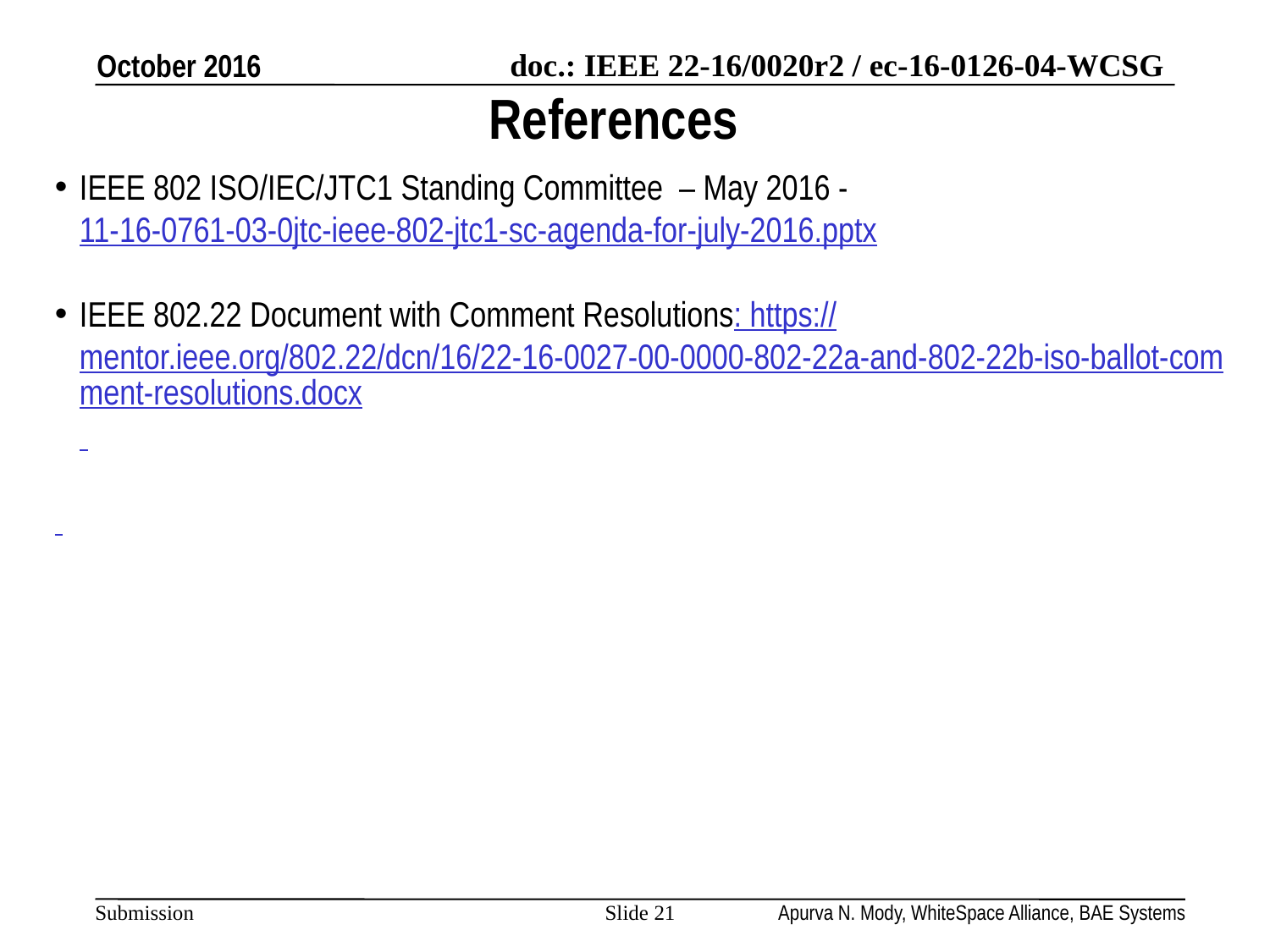

October 2016
# References
IEEE 802 ISO/IEC/JTC1 Standing Committee  – May 2016 - 11-16-0761-03-0jtc-ieee-802-jtc1-sc-agenda-for-july-2016.pptx

IEEE 802.22 Document with Comment Resolutions: https://mentor.ieee.org/802.22/dcn/16/22-16-0027-00-0000-802-22a-and-802-22b-iso-ballot-comment-resolutions.docx

Slide 21
Apurva N. Mody, WhiteSpace Alliance, BAE Systems